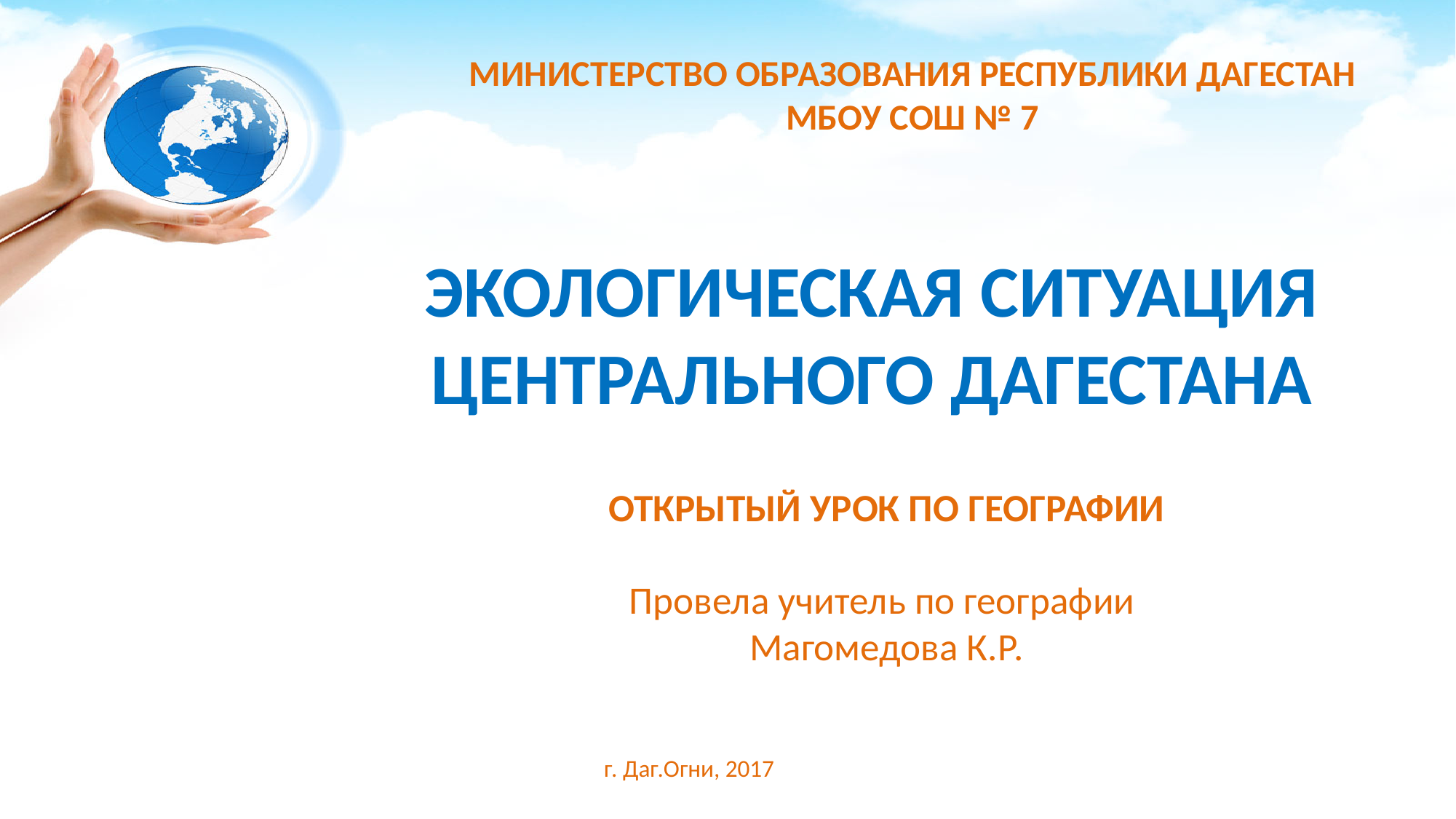

МИНИСТЕРСТВО ОБРАЗОВАНИЯ РЕСПУБЛИКИ ДАГЕСТАН
МБОУ СОШ № 7
ЭКОЛОГИЧЕСКАЯ СИТУАЦИЯ ЦЕНТРАЛЬНОГО ДАГЕСТАНА
# ОТКРЫТЫЙ УРОК ПО ГЕОГРАФИИ Провела учитель по географии Магомедова К.Р.
г. Даг.Огни, 2017